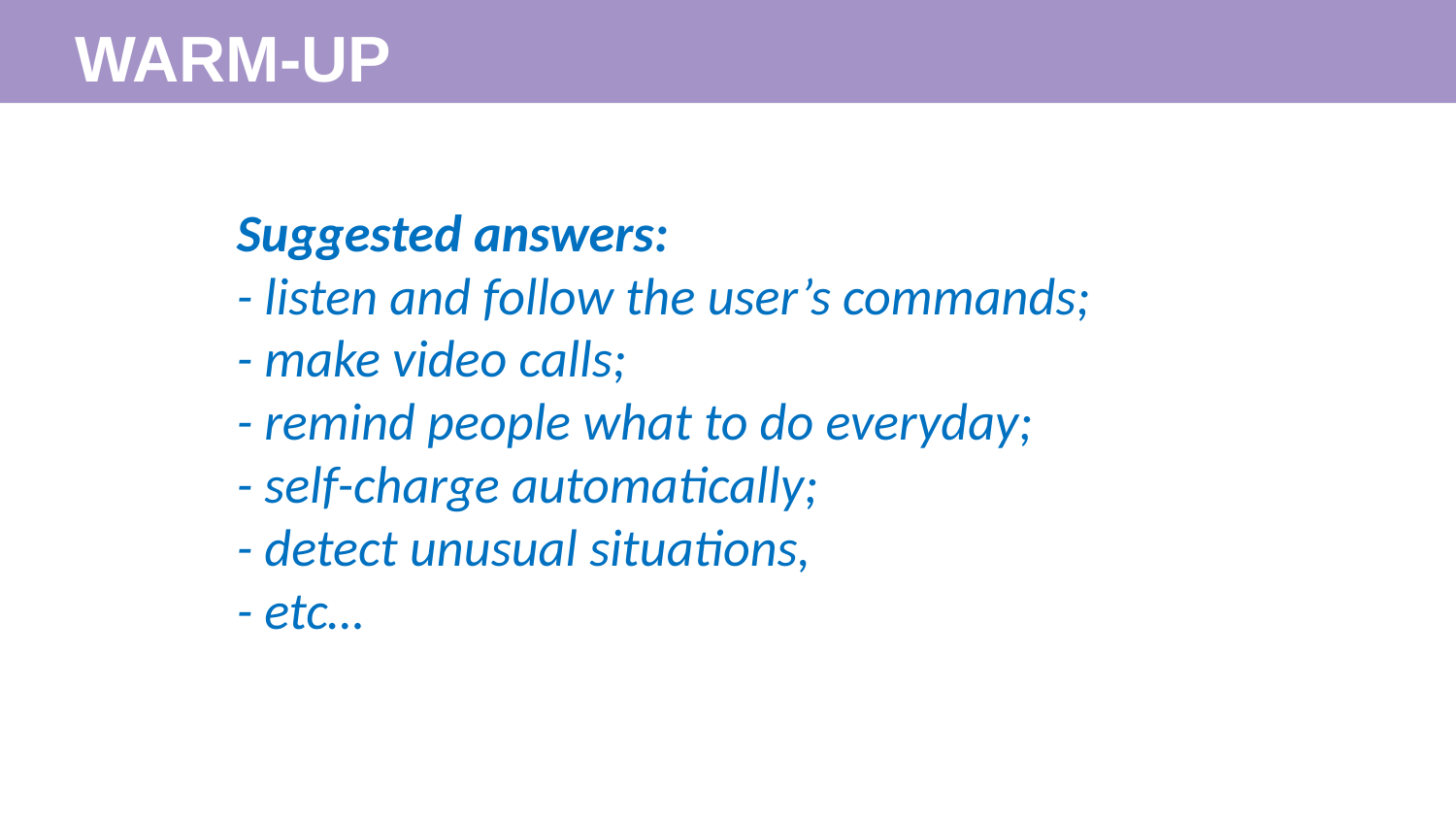

WARM-UP
Suggested answers:
- listen and follow the user’s commands;
- make video calls;
- remind people what to do everyday;
- self-charge automatically;
- detect unusual situations,
- etc…